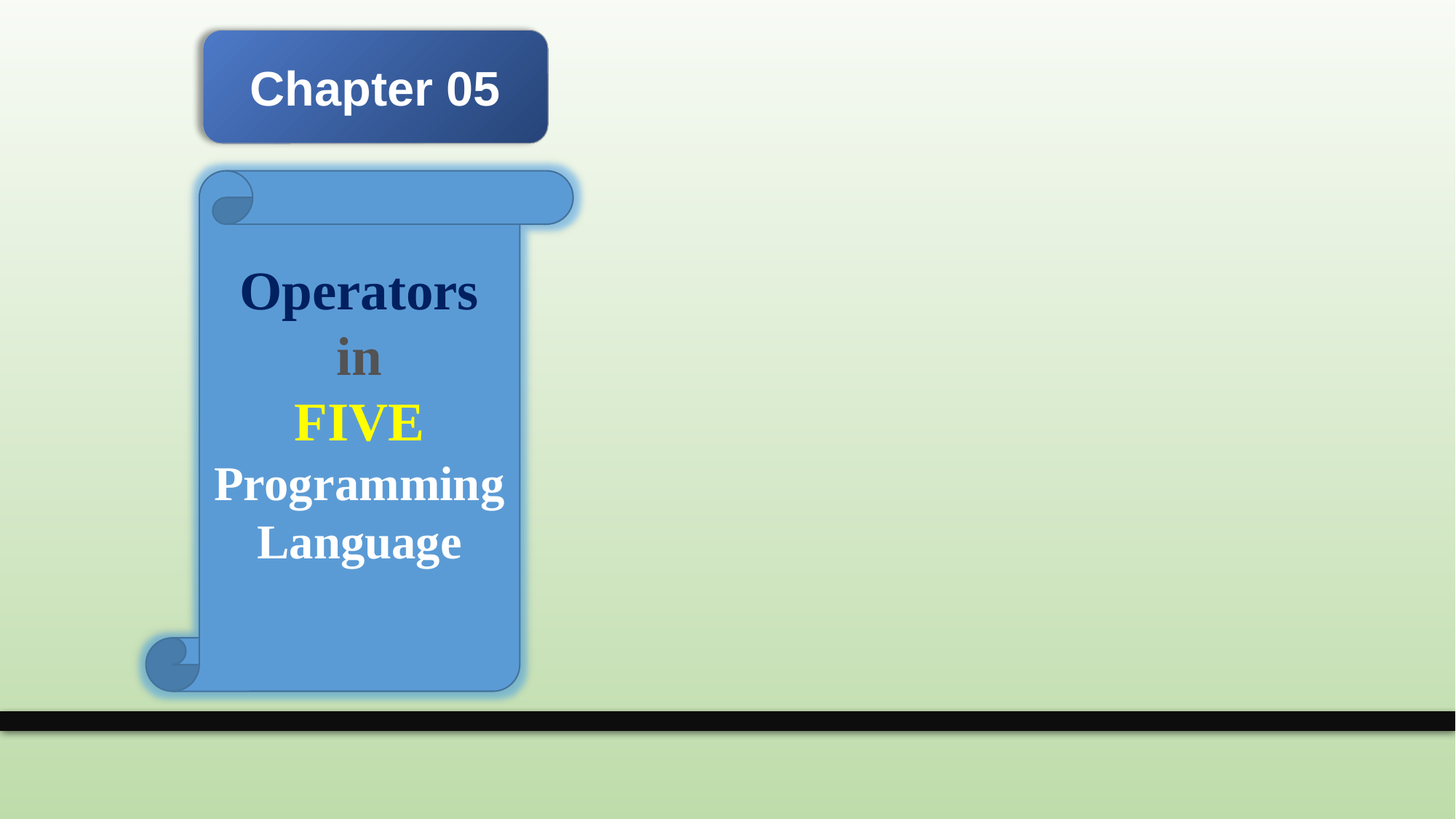

Chapter 05
Operators
in
FIVE
Programming
Language